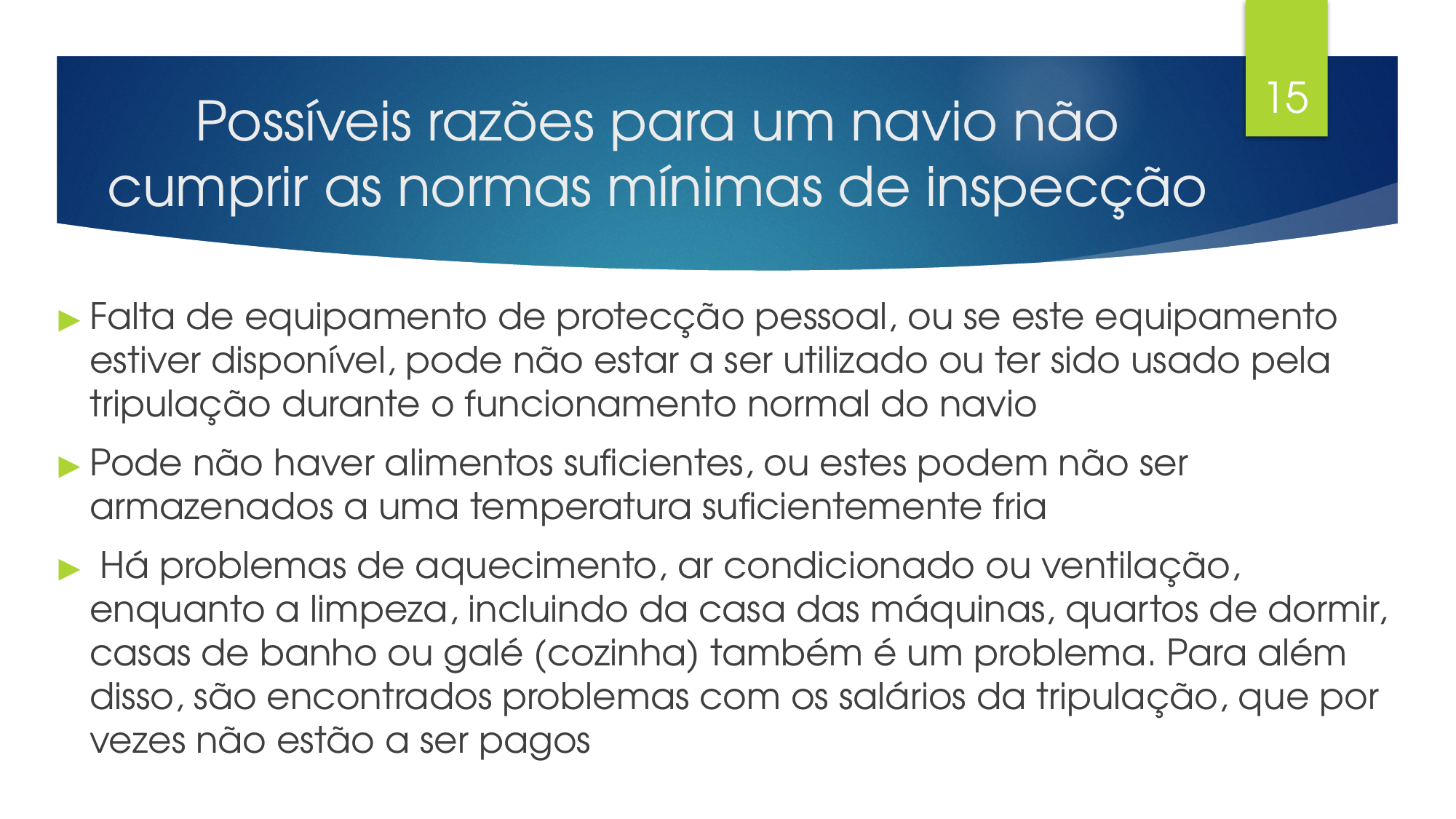

15
# Possíveis razões para um navio não cumprir as normas mínimas de inspecção
Falta de equipamento de protecção pessoal, ou se este equipamento estiver disponível, pode não estar a ser utilizado ou ter sido usado pela tripulação durante o funcionamento normal do navio
Pode não haver alimentos suficientes, ou estes podem não ser armazenados a uma temperatura suficientemente fria
 Há problemas de aquecimento, ar condicionado ou ventilação, enquanto a limpeza, incluindo da casa das máquinas, quartos de dormir, casas de banho ou galé (cozinha) também é um problema. Para além disso, são encontrados problemas com os salários da tripulação, que por vezes não estão a ser pagos